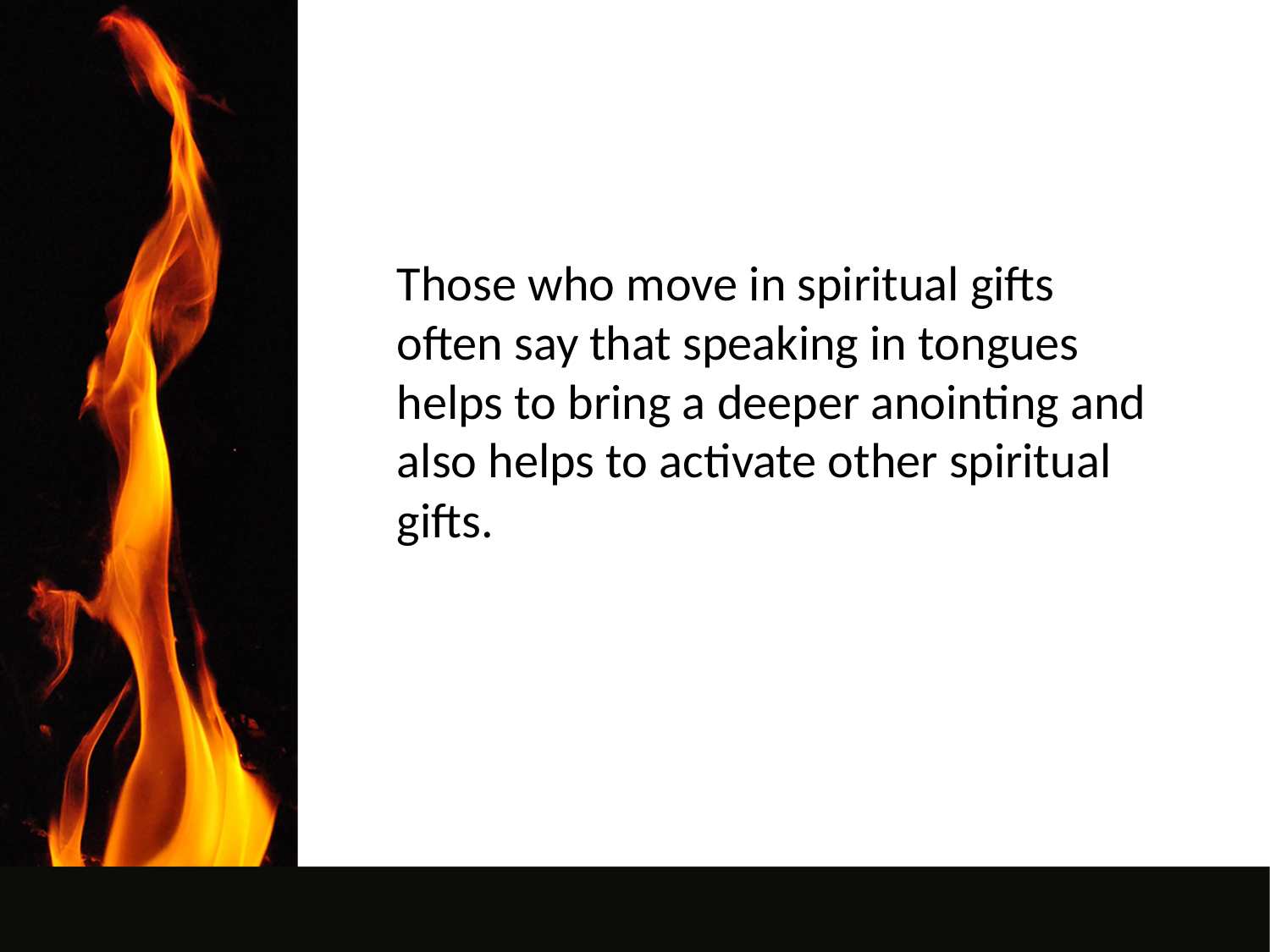

Those who move in spiritual gifts often say that speaking in tongues helps to bring a deeper anointing and also helps to activate other spiritual gifts.